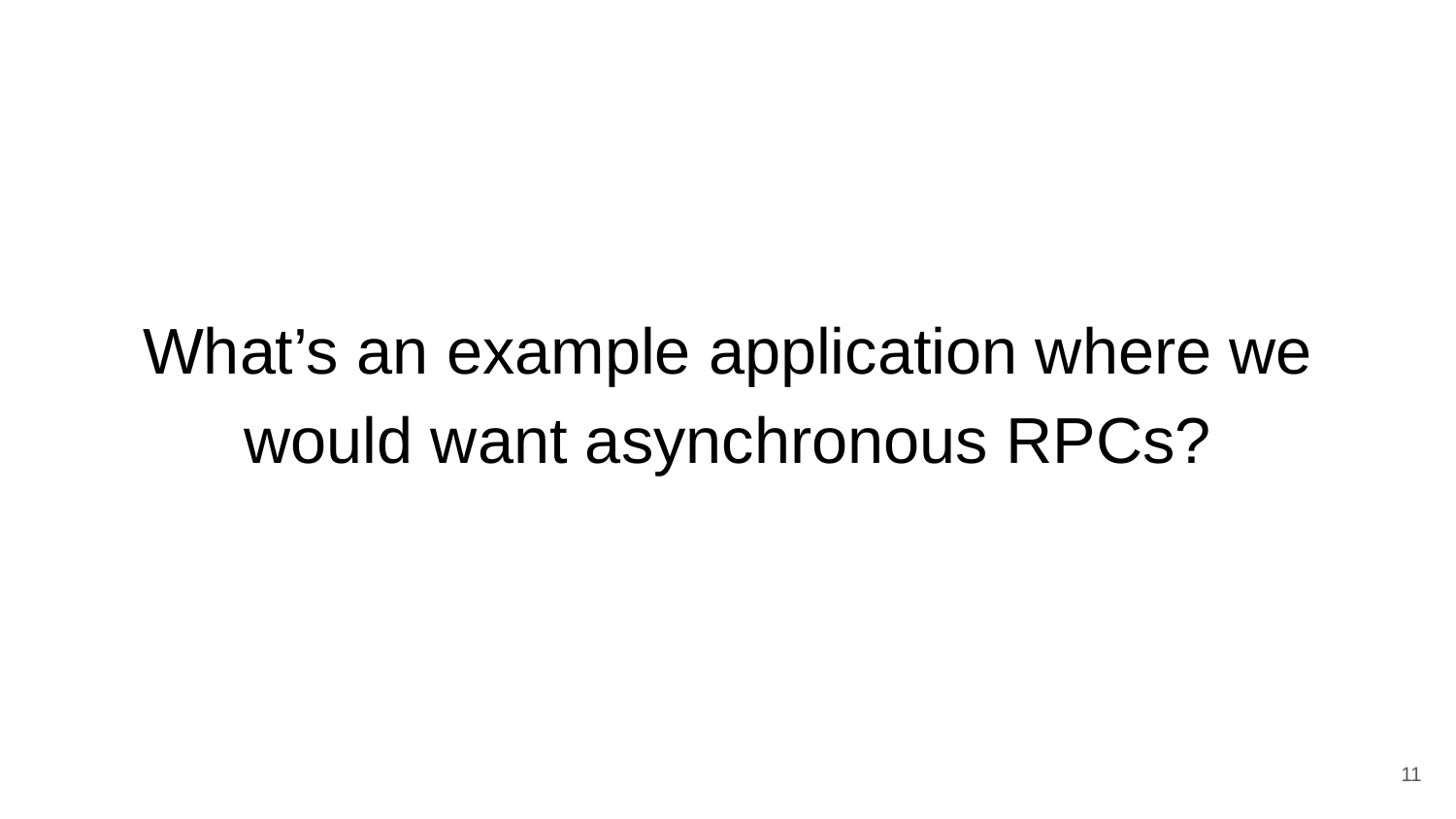

What’s an example application where we would want asynchronous RPCs?
11